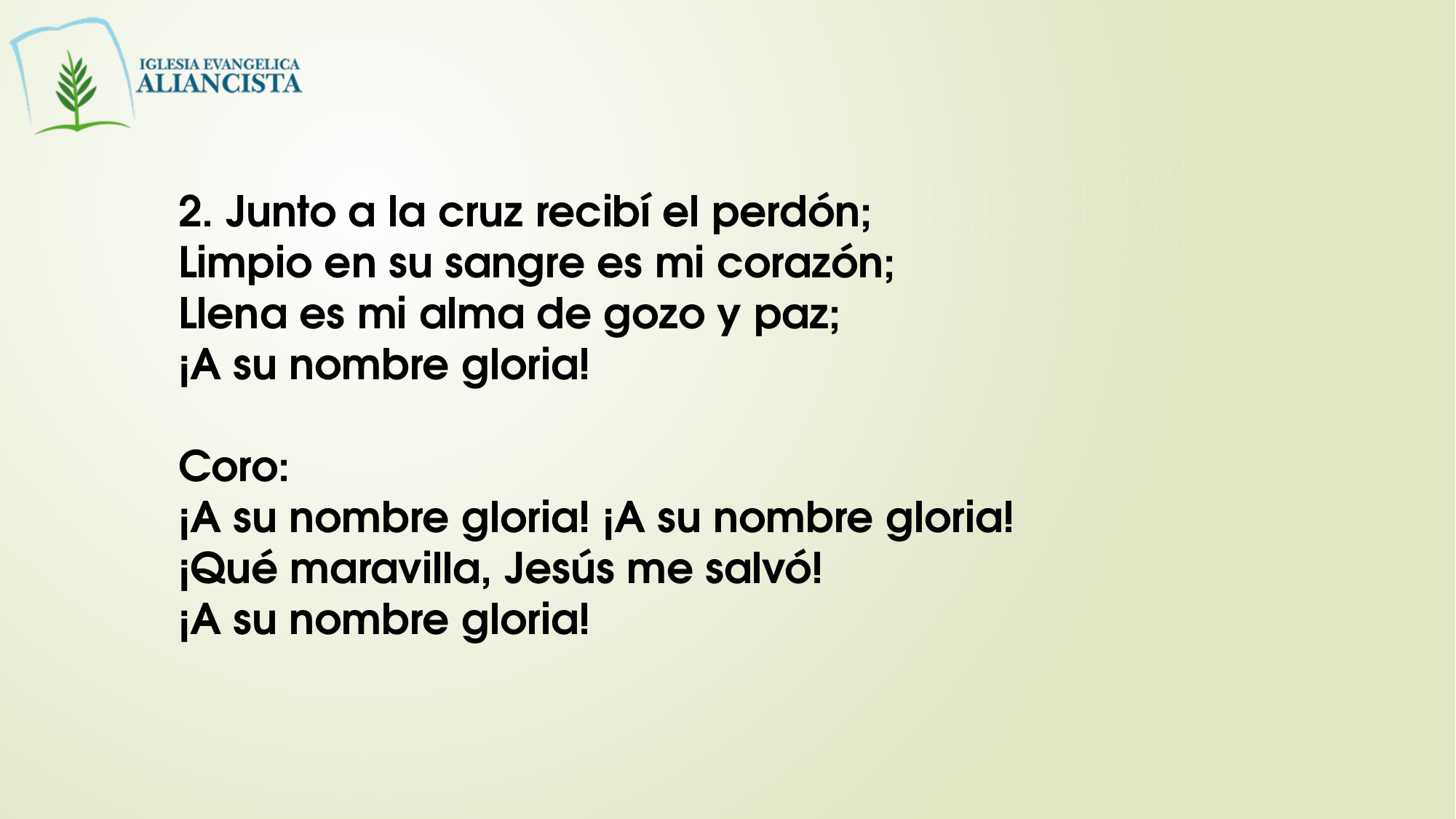

2. Junto a la cruz recibí el perdón;
Limpio en su sangre es mi corazón;
Llena es mi alma de gozo y paz;
¡A su nombre gloria!

Coro:
¡A su nombre gloria! ¡A su nombre gloria!
¡Qué maravilla, Jesús me salvó!
¡A su nombre gloria!